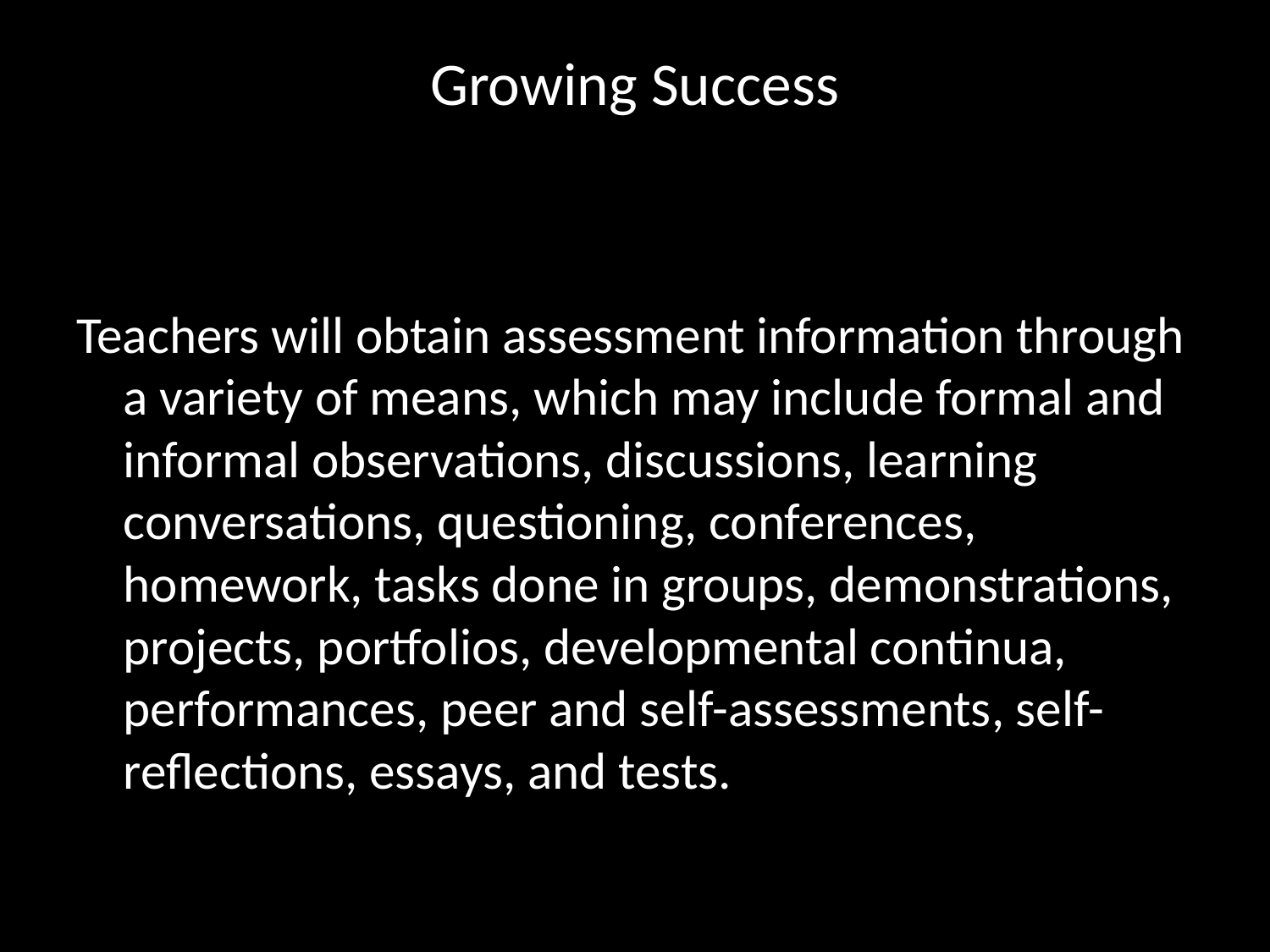

# Growing Success

Teachers will obtain assessment information through a variety of means, which may include formal and informal observations, discussions, learning conversations, questioning, conferences, homework, tasks done in groups, demonstrations, projects, portfolios, developmental continua, performances, peer and self-assessments, self-reflections, essays, and tests.